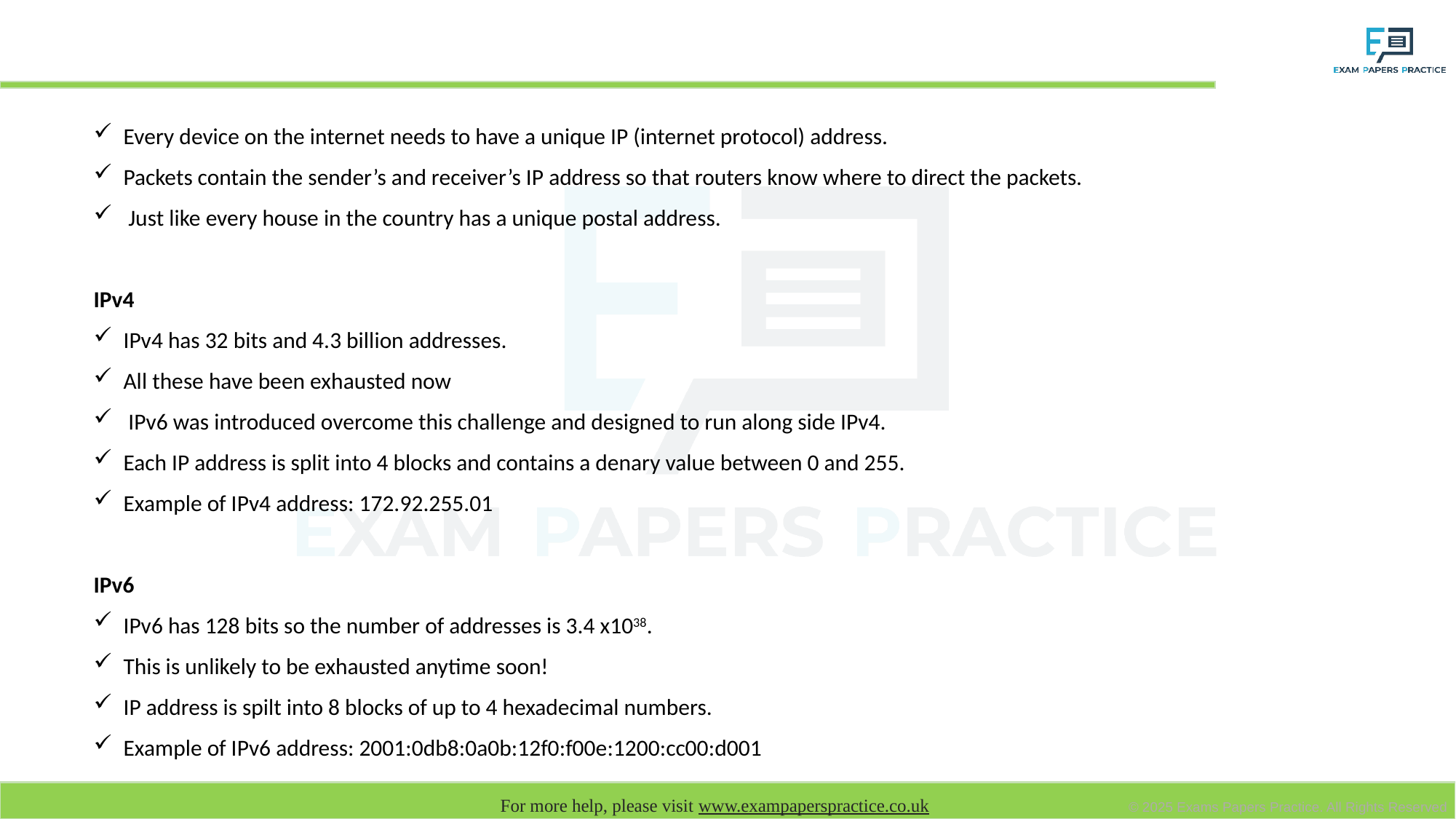

# IP standards
Every device on the internet needs to have a unique IP (internet protocol) address.
Packets contain the sender’s and receiver’s IP address so that routers know where to direct the packets.
 Just like every house in the country has a unique postal address.

IPv4
IPv4 has 32 bits and 4.3 billion addresses.
All these have been exhausted now
 IPv6 was introduced overcome this challenge and designed to run along side IPv4.
Each IP address is split into 4 blocks and contains a denary value between 0 and 255.
Example of IPv4 address: 172.92.255.01

IPv6
IPv6 has 128 bits so the number of addresses is 3.4 x1038.
This is unlikely to be exhausted anytime soon!
IP address is spilt into 8 blocks of up to 4 hexadecimal numbers.
Example of IPv6 address: 2001:0db8:0a0b:12f0:f00e:1200:cc00:d001